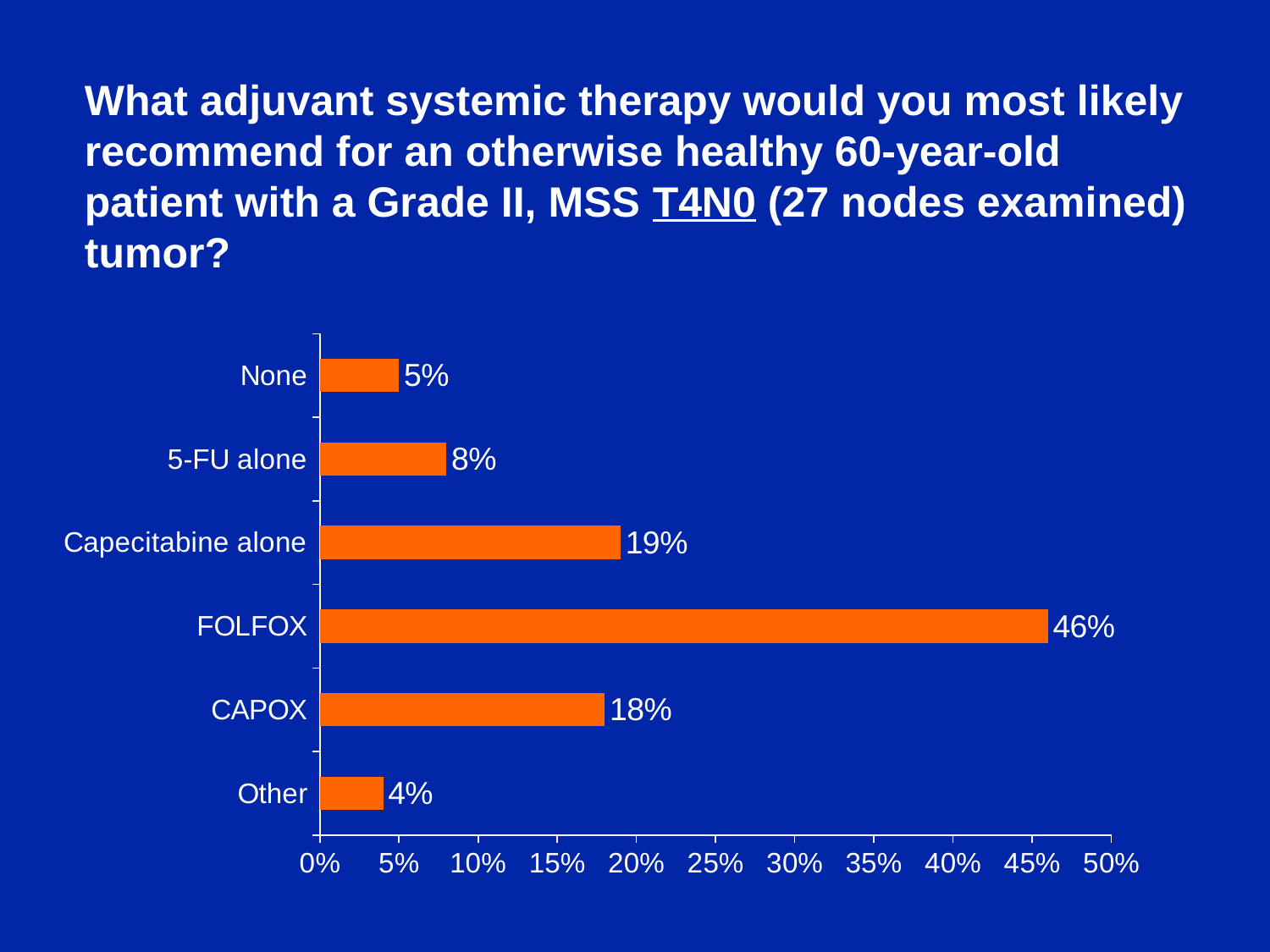

What adjuvant systemic therapy would you most likely recommend for an otherwise healthy 60-year-old patient with a Grade II, MSS T4N0 (27 nodes examined) tumor?

### Chart

| Category | Series 1 |
|---|---|
| Other | 0.04 |
| CAPOX | 0.18 |
| FOLFOX | 0.46 |
| Capecitabine alone | 0.19 |
| 5-FU alone | 0.08 |
| None | 0.05 |